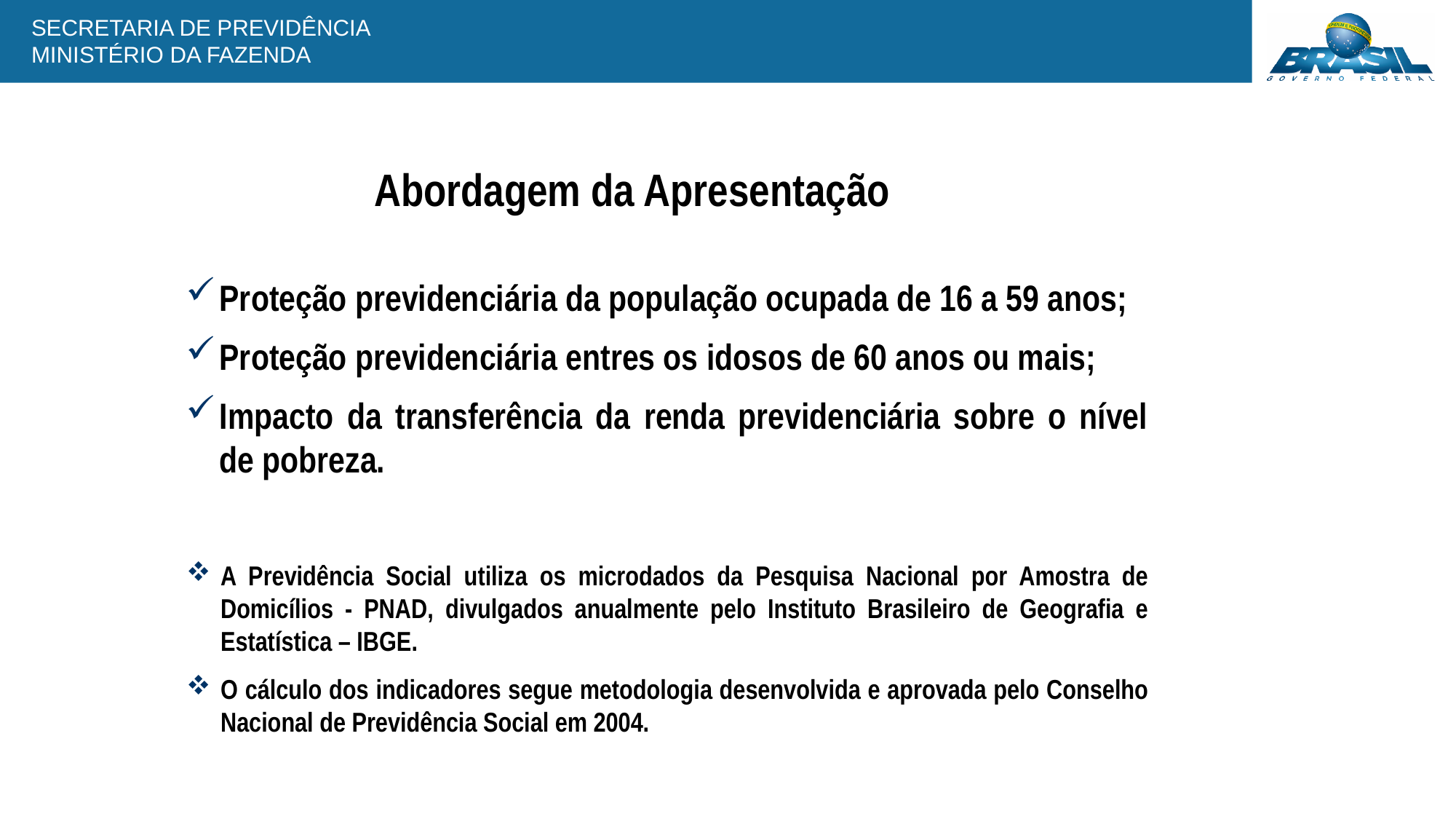

Abordagem da Apresentação
GRANDES NÚMEROS DO INSS
(Posição em 2015)
Proteção previdenciária da população ocupada de 16 a 59 anos;
Proteção previdenciária entres os idosos de 60 anos ou mais;
Impacto da transferência da renda previdenciária sobre o nível de pobreza.
A Previdência Social utiliza os microdados da Pesquisa Nacional por Amostra de Domicílios - PNAD, divulgados anualmente pelo Instituto Brasileiro de Geografia e Estatística – IBGE.
O cálculo dos indicadores segue metodologia desenvolvida e aprovada pelo Conselho Nacional de Previdência Social em 2004.